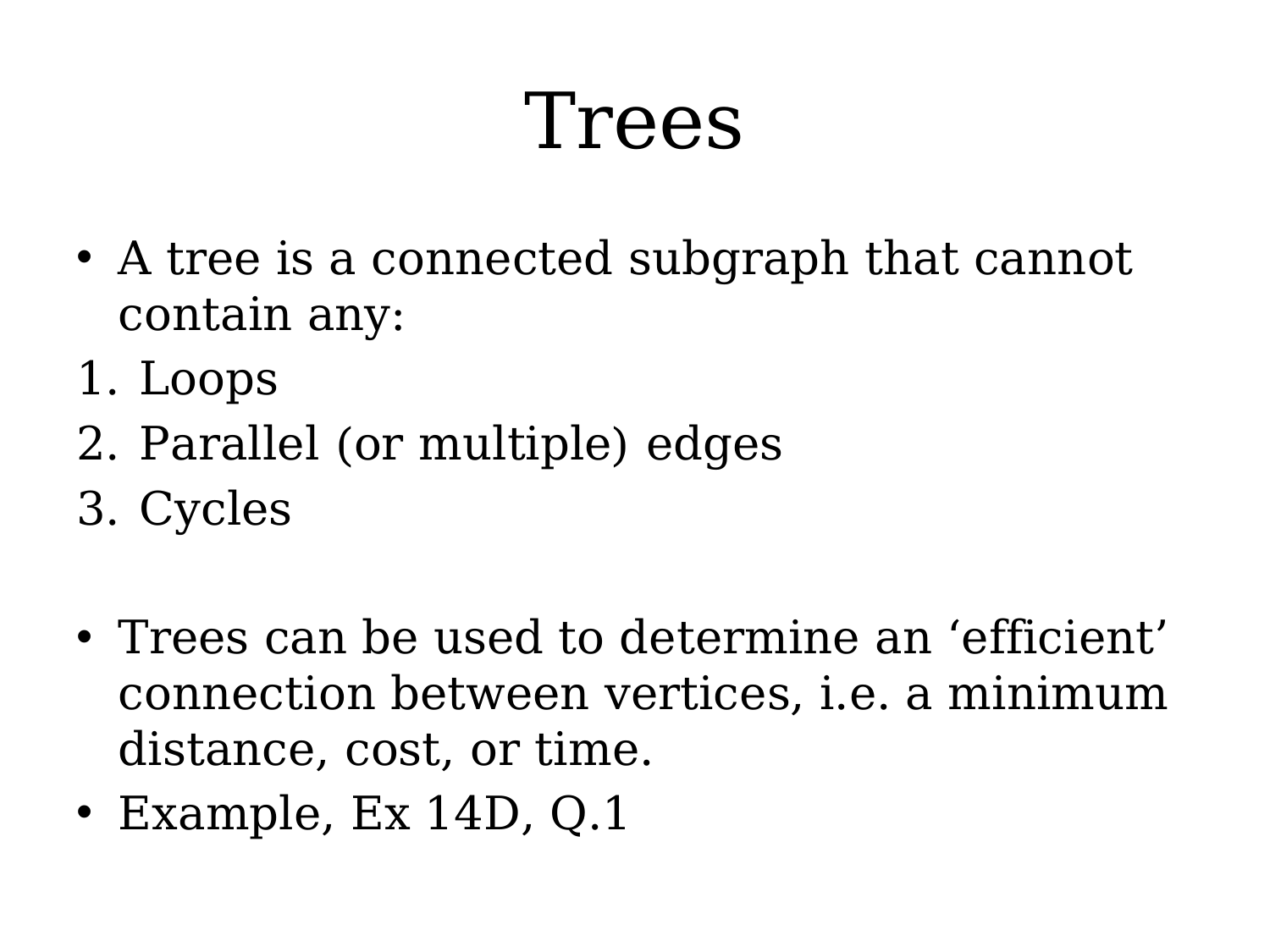

# Trees
A tree is a connected subgraph that cannot contain any:
Loops
Parallel (or multiple) edges
Cycles

Trees can be used to determine an ‘efficient’ connection between vertices, i.e. a minimum distance, cost, or time.
Example, Ex 14D, Q.1